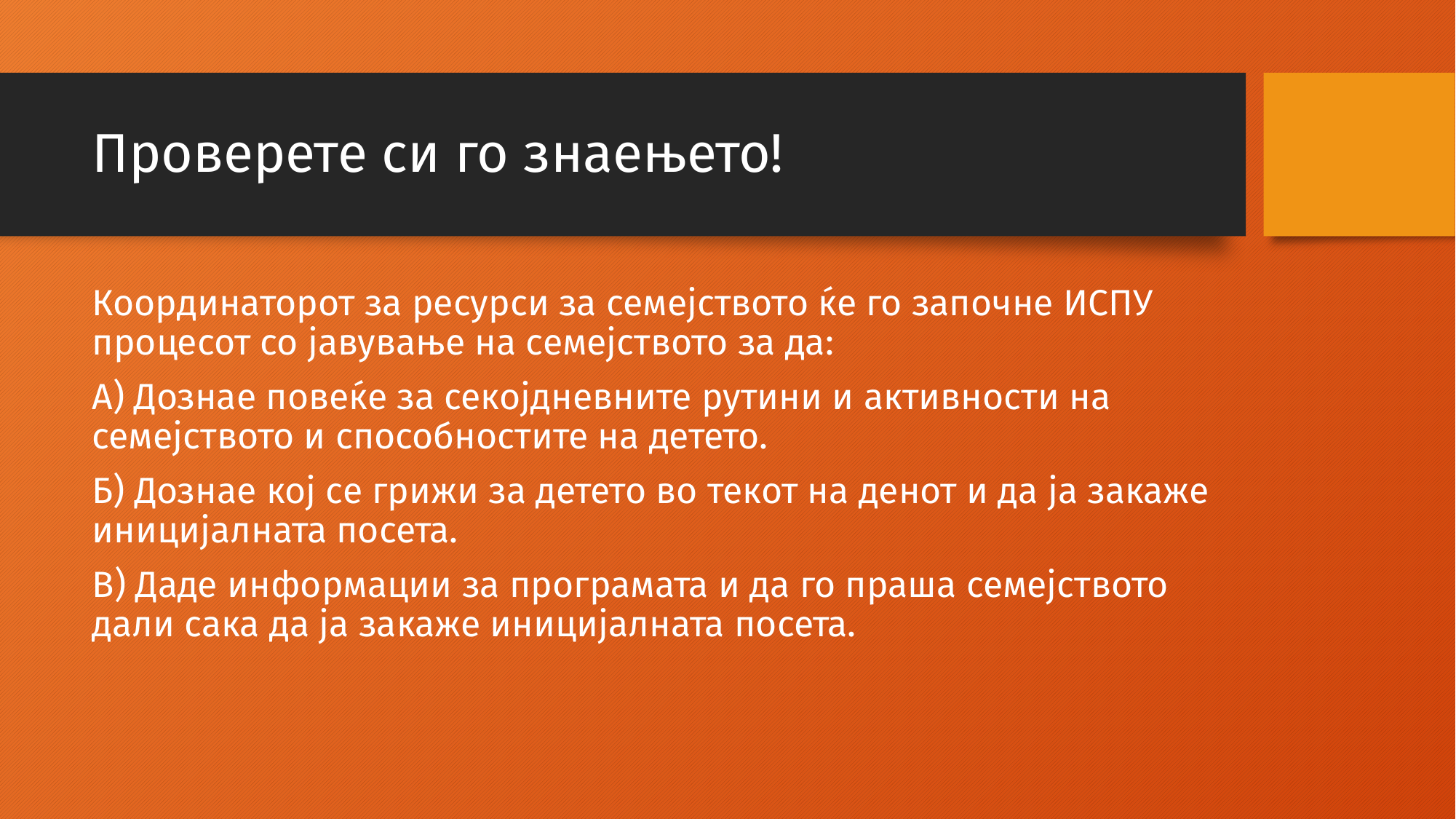

# Проверете си го знаењето!
Координаторот за ресурси за семејството ќе го започне ИСПУ процесот со јавување на семејството за да:
А) Дознае повеќе за секојдневните рутини и активности на семејството и способностите на детето.
Б) Дознае кој се грижи за детето во текот на денот и да ја закаже иницијалната посета.
В) Даде информации за програмата и да го праша семејството дали сака да ја закаже иницијалната посета.